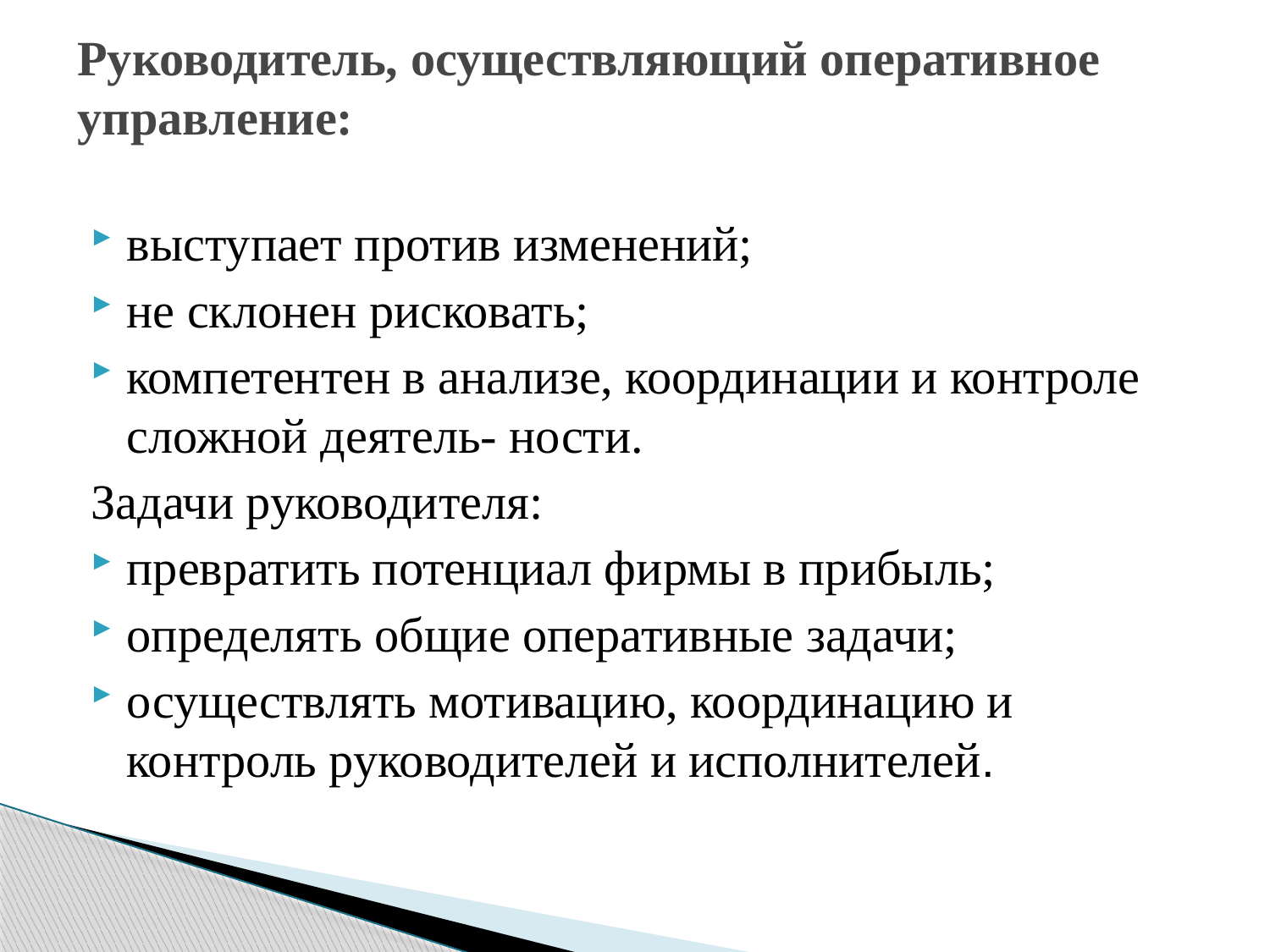

# Руководитель, осуществляющий оперативное управление:
выступает против изменений;
не склонен рисковать;
компетентен в анализе, координации и контроле сложной деятель- ности.
Задачи руководителя:
превратить потенциал фирмы в прибыль;
определять общие оперативные задачи;
осуществлять мотивацию, координацию и контроль руководителей и исполнителей.